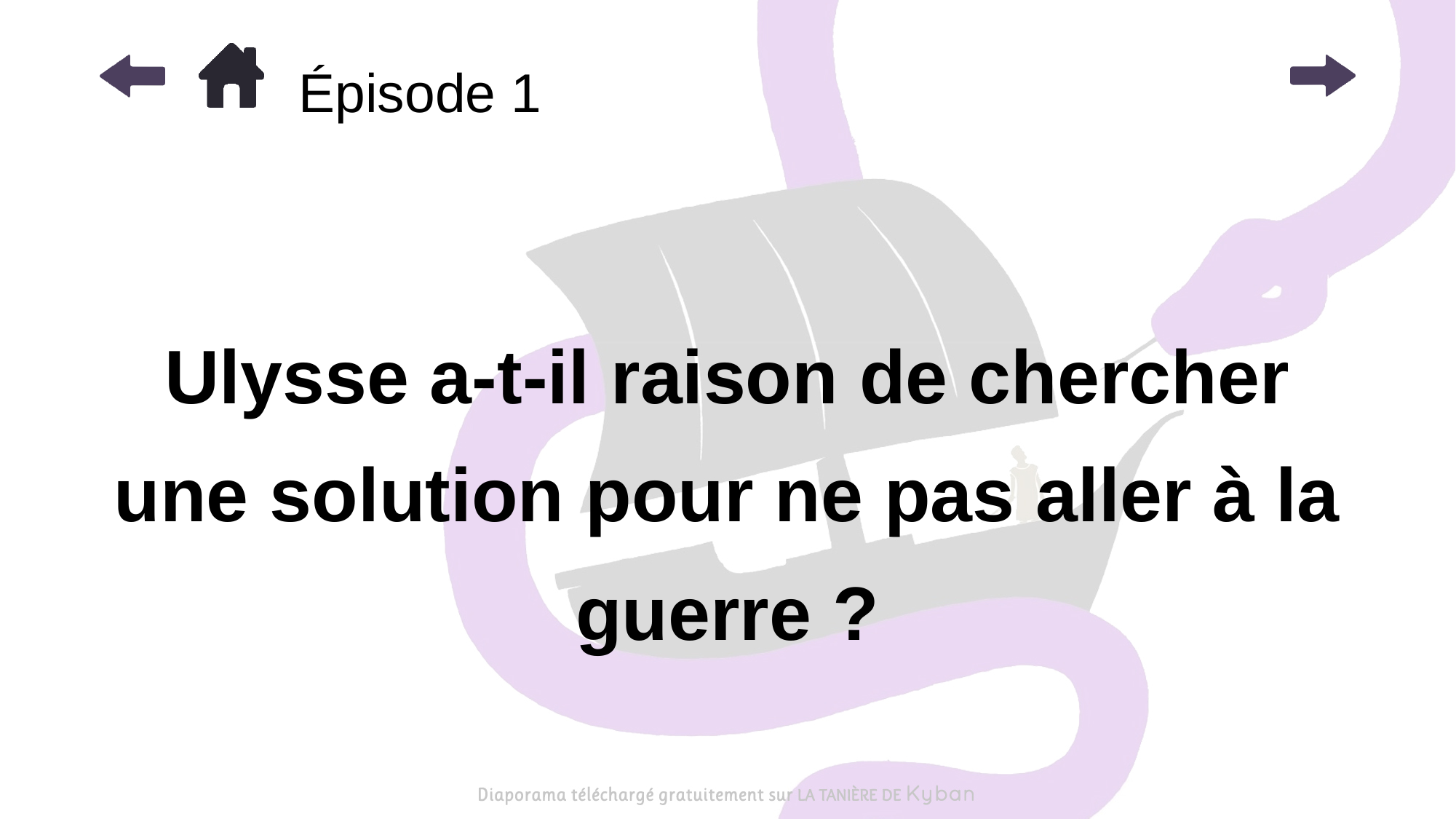

# Épisode 1
Ulysse a-t-il raison de chercher une solution pour ne pas aller à la guerre ?